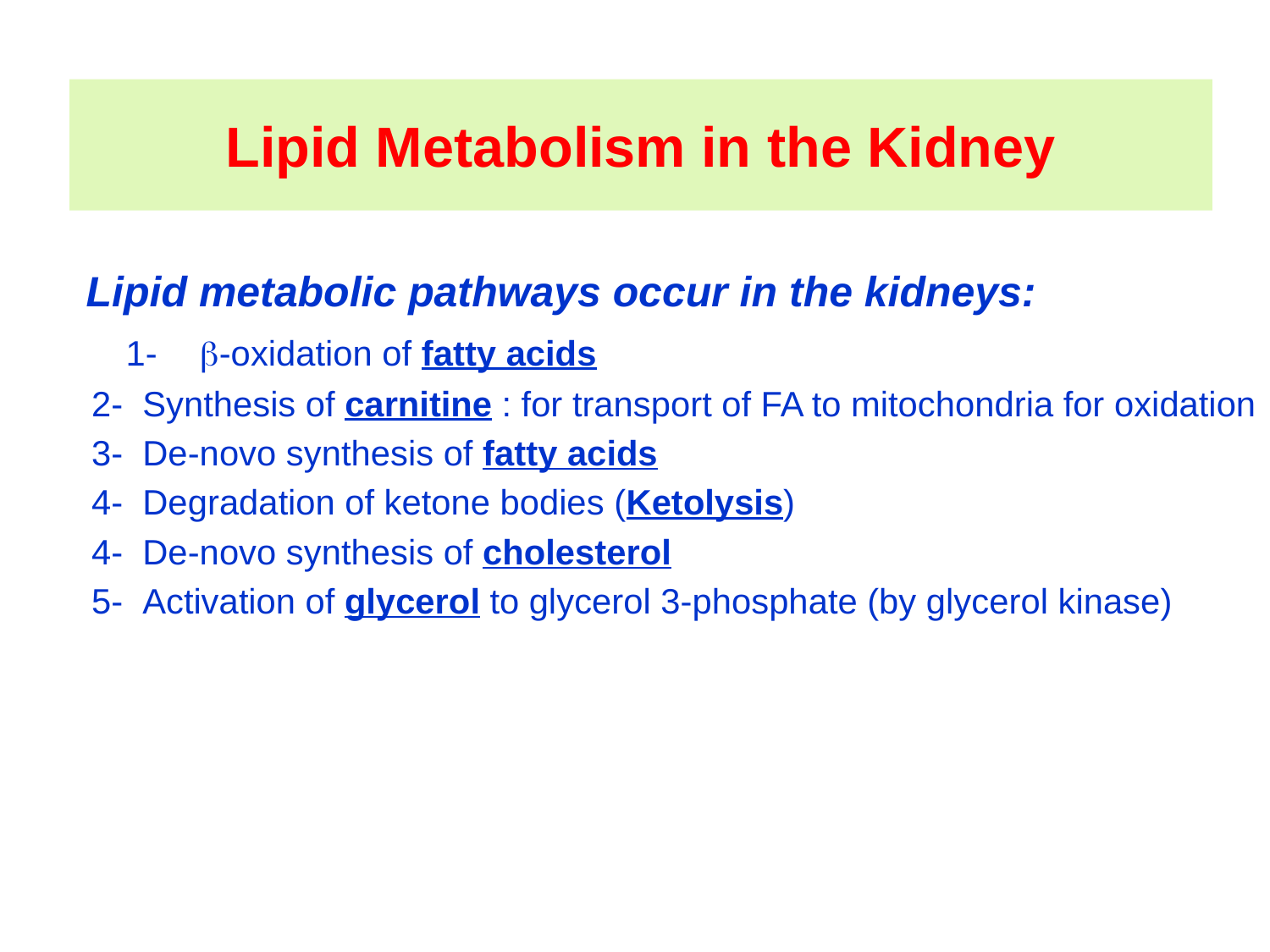

# Lipid Metabolism in the Kidney
  Lipid metabolic pathways occur in the kidneys:
   1-  β-oxidation of fatty acids
   2-  Synthesis of carnitine : for transport of FA to mitochondria for oxidation
   3-  De-novo synthesis of fatty acids
   4-  Degradation of ketone bodies (Ketolysis)
   4-  De-novo synthesis of cholesterol
   5-  Activation of glycerol to glycerol 3-phosphate (by glycerol kinase)